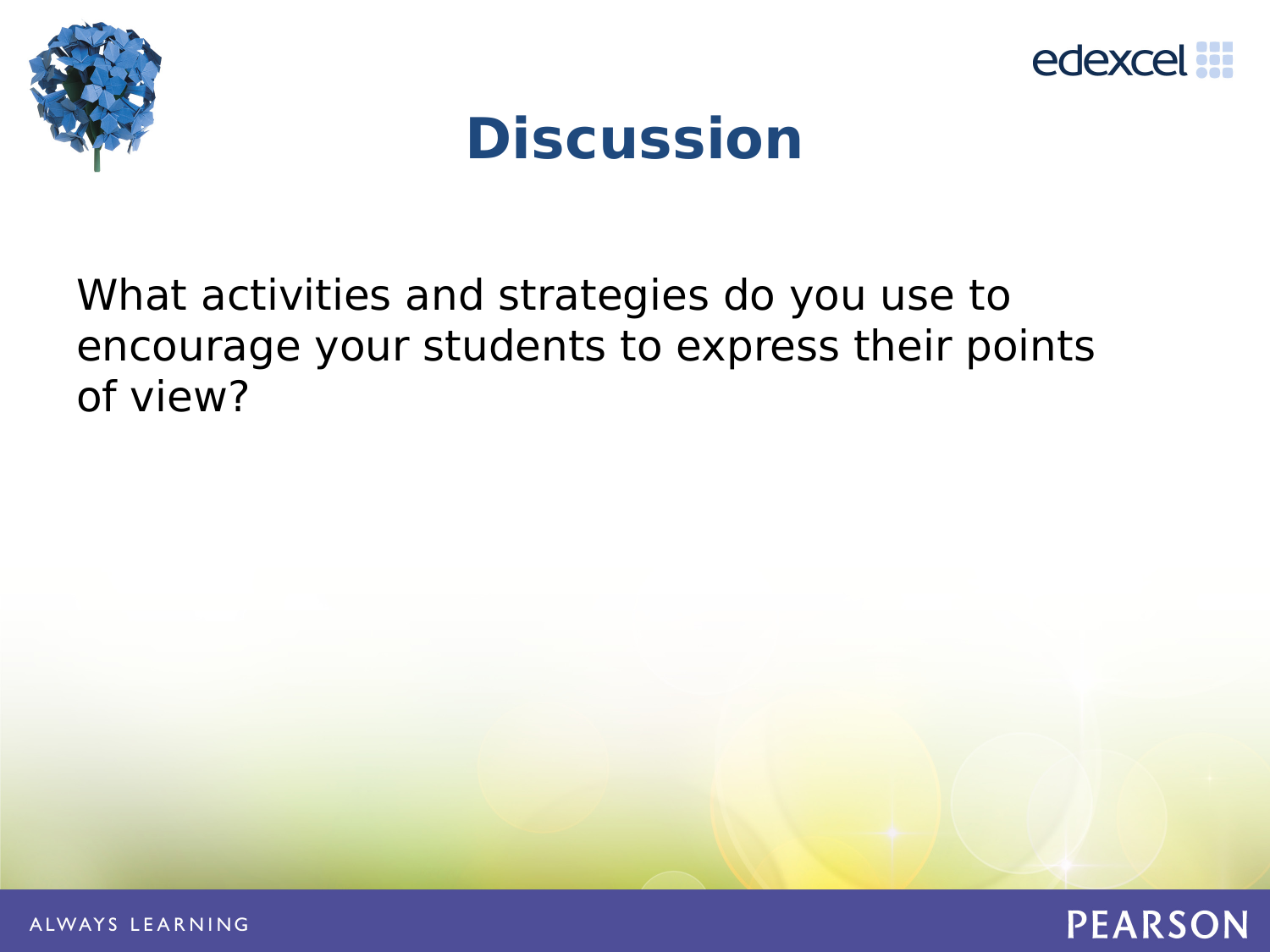

# Discussion
What activities and strategies do you use to encourage your students to express their points of view?